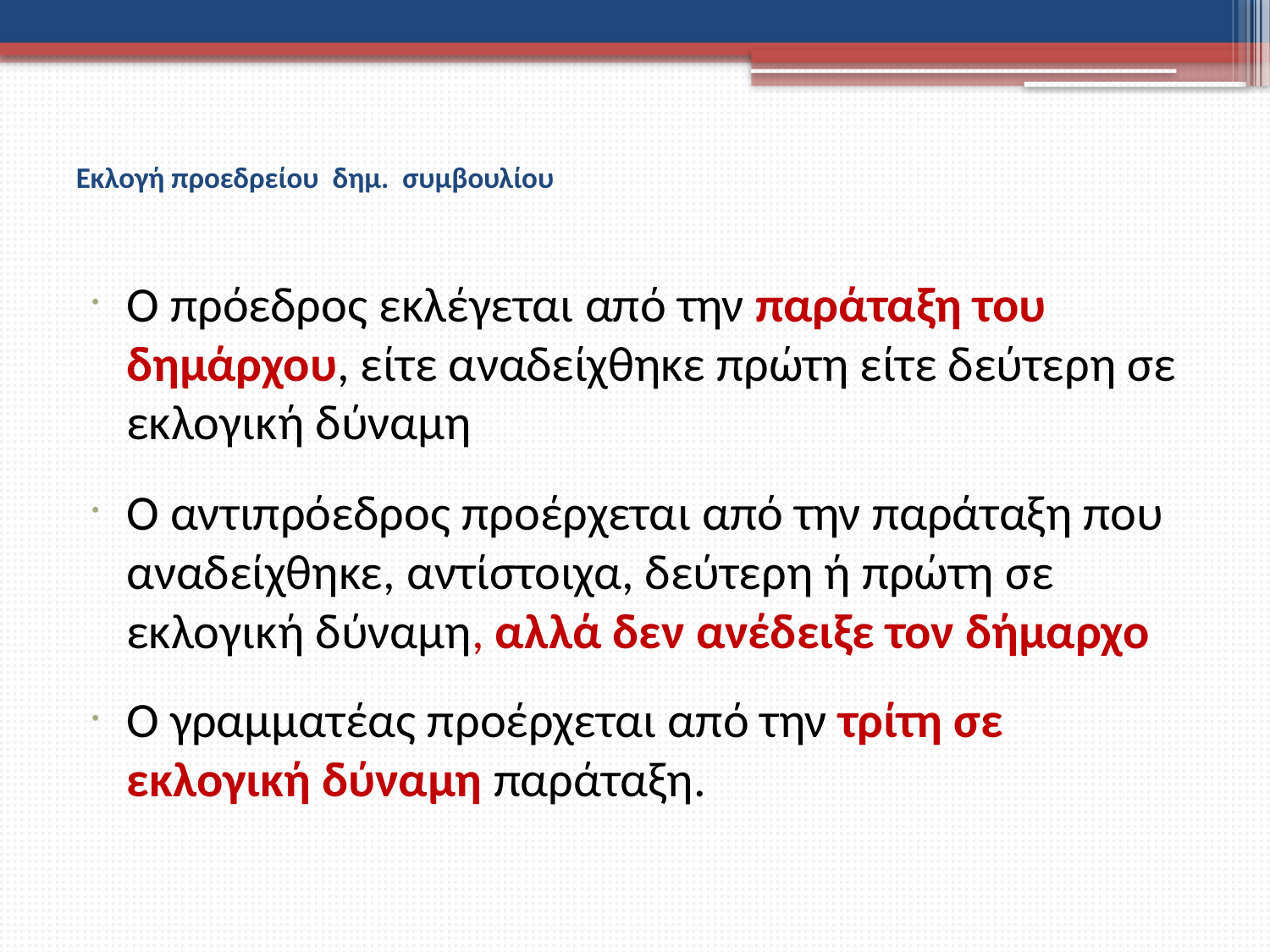

# Εκλογή προεδρείου  δημ.  συμβουλίου
Ο πρόεδρος εκλέγεται από την παράταξη του δημάρχου, είτε αναδείχθηκε πρώτη είτε δεύτερη σε εκλογική δύναμη
Ο αντιπρόεδρος προέρχεται από την παράταξη που αναδείχθηκε, αντίστοιχα, δεύτερη ή πρώτη σε εκλογική δύναμη, αλλά δεν ανέδειξε τον δήμαρχο
Ο γραμματέας προέρχεται από την τρίτη σε εκλογική δύναμη παράταξη.